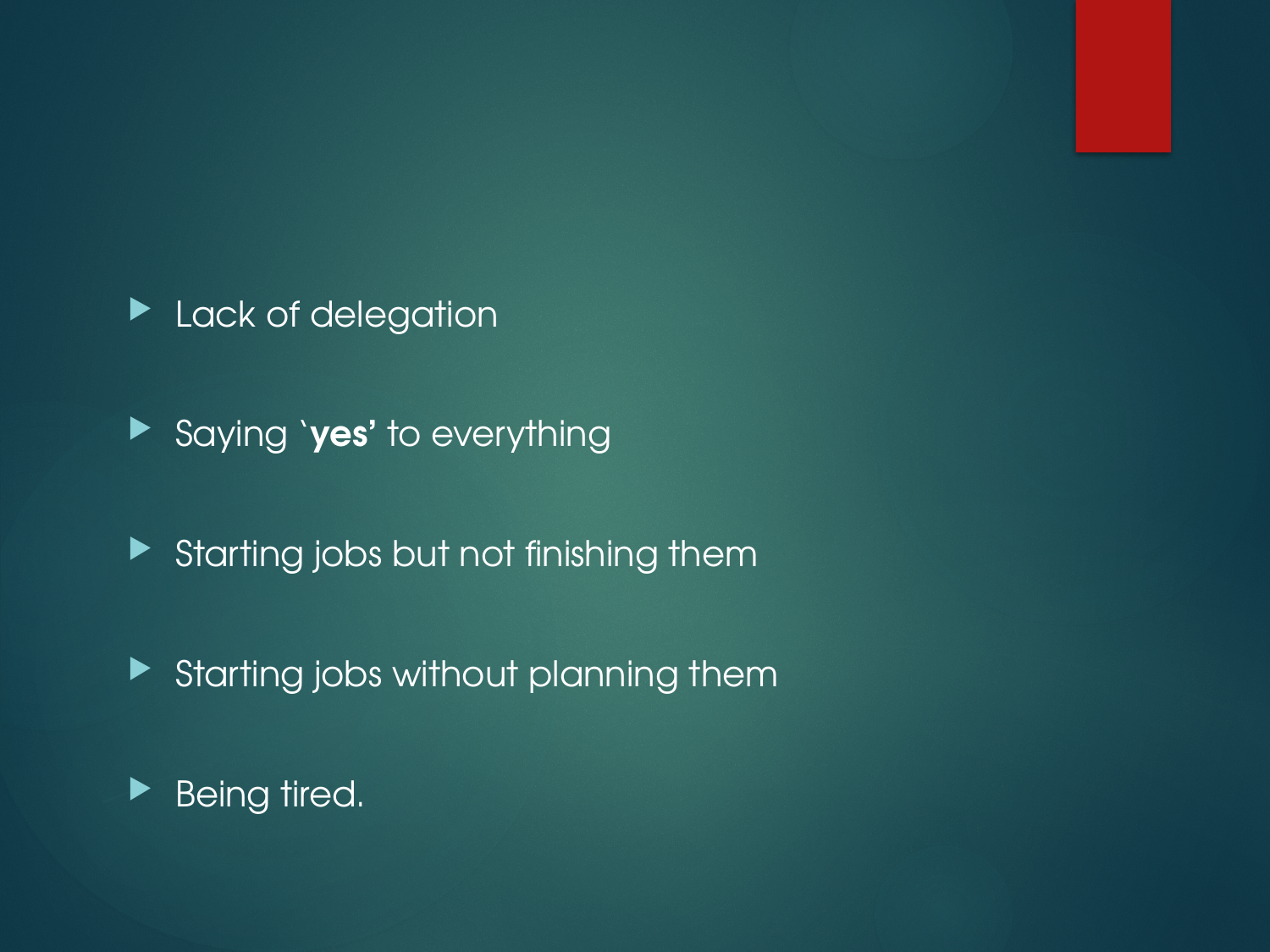

#
Lack of delegation

Saying ‘yes’ to everything

Starting jobs but not finishing them

Starting jobs without planning them

Being tired.